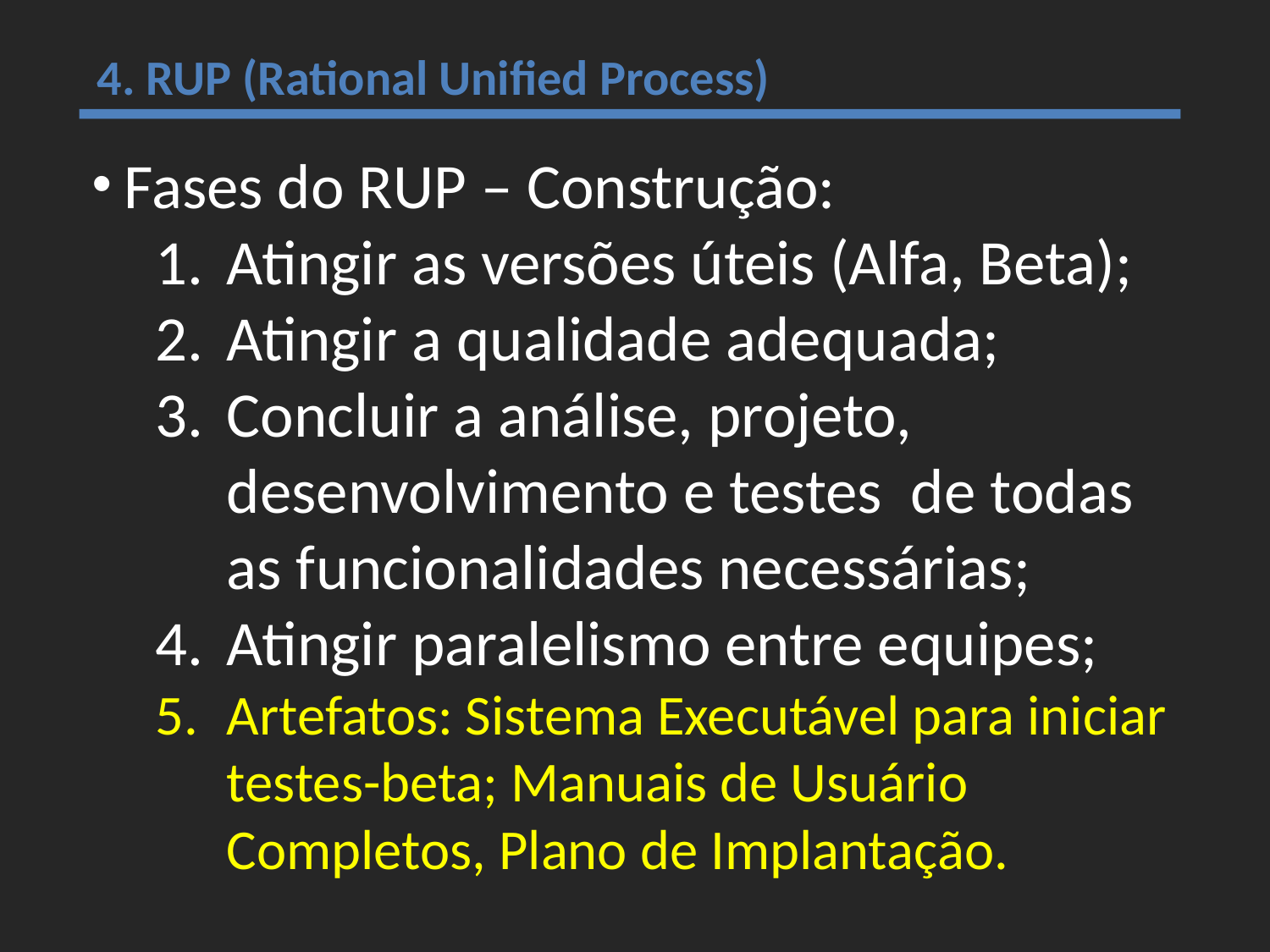

4. RUP (Rational Unified Process)

 Fases do RUP – Construção:
Atingir as versões úteis (Alfa, Beta);
Atingir a qualidade adequada;
Concluir a análise, projeto, desenvolvimento e testes  de todas as funcionalidades necessárias;
Atingir paralelismo entre equipes;
Artefatos: Sistema Executável para iniciar testes-beta; Manuais de Usuário Completos, Plano de Implantação.